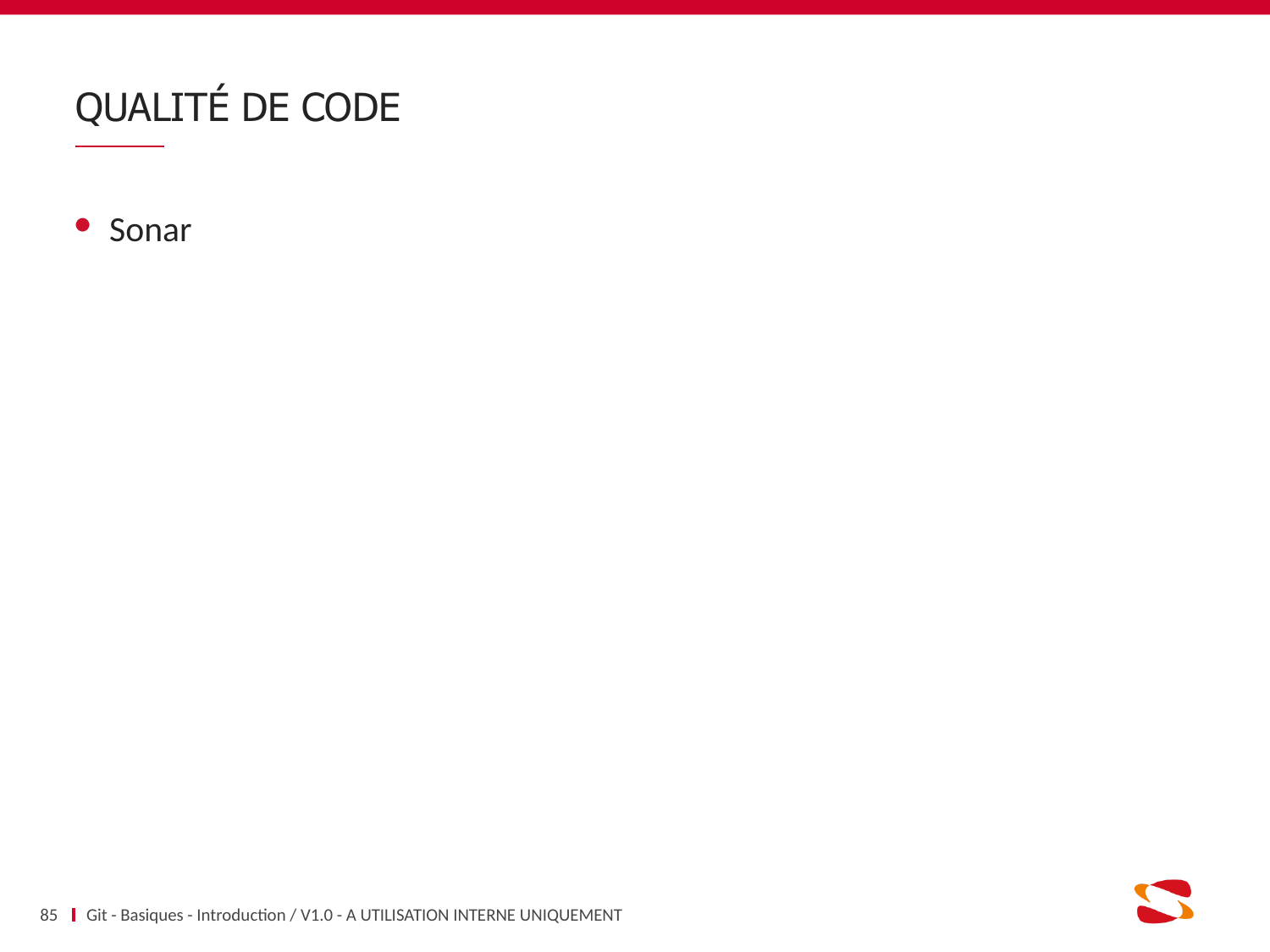

# Qualité de code
Sonar
85
Git - Basiques - Introduction / V1.0 - A UTILISATION INTERNE UNIQUEMENT